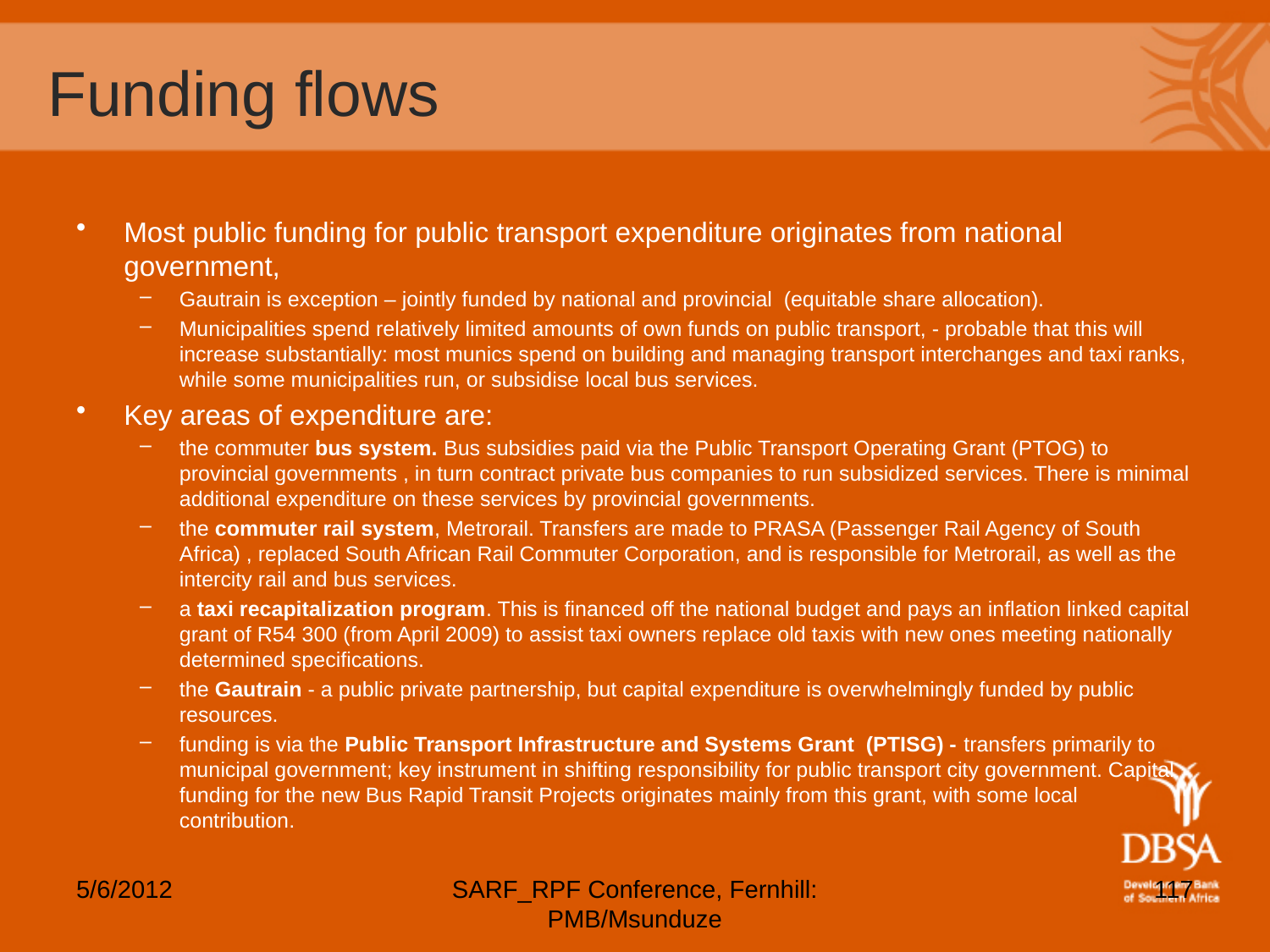

# Funding flows
Most public funding for public transport expenditure originates from national government,
Gautrain is exception – jointly funded by national and provincial  (equitable share allocation).
Municipalities spend relatively limited amounts of own funds on public transport, - probable that this will increase substantially: most munics spend on building and managing transport interchanges and taxi ranks, while some municipalities run, or subsidise local bus services.
Key areas of expenditure are:
the commuter bus system. Bus subsidies paid via the Public Transport Operating Grant (PTOG) to provincial governments , in turn contract private bus companies to run subsidized services. There is minimal additional expenditure on these services by provincial governments.
the commuter rail system, Metrorail. Transfers are made to PRASA (Passenger Rail Agency of South Africa) , replaced South African Rail Commuter Corporation, and is responsible for Metrorail, as well as the intercity rail and bus services.
a taxi recapitalization program. This is financed off the national budget and pays an inflation linked capital grant of R54 300 (from April 2009) to assist taxi owners replace old taxis with new ones meeting nationally determined specifications.
the Gautrain - a public private partnership, but capital expenditure is overwhelmingly funded by public resources.
funding is via the Public Transport Infrastructure and Systems Grant  (PTISG) - transfers primarily to municipal government; key instrument in shifting responsibility for public transport city government. Capital funding for the new Bus Rapid Transit Projects originates mainly from this grant, with some local contribution.

5/6/2012
SARF_RPF Conference, Fernhill: PMB/Msunduze
117